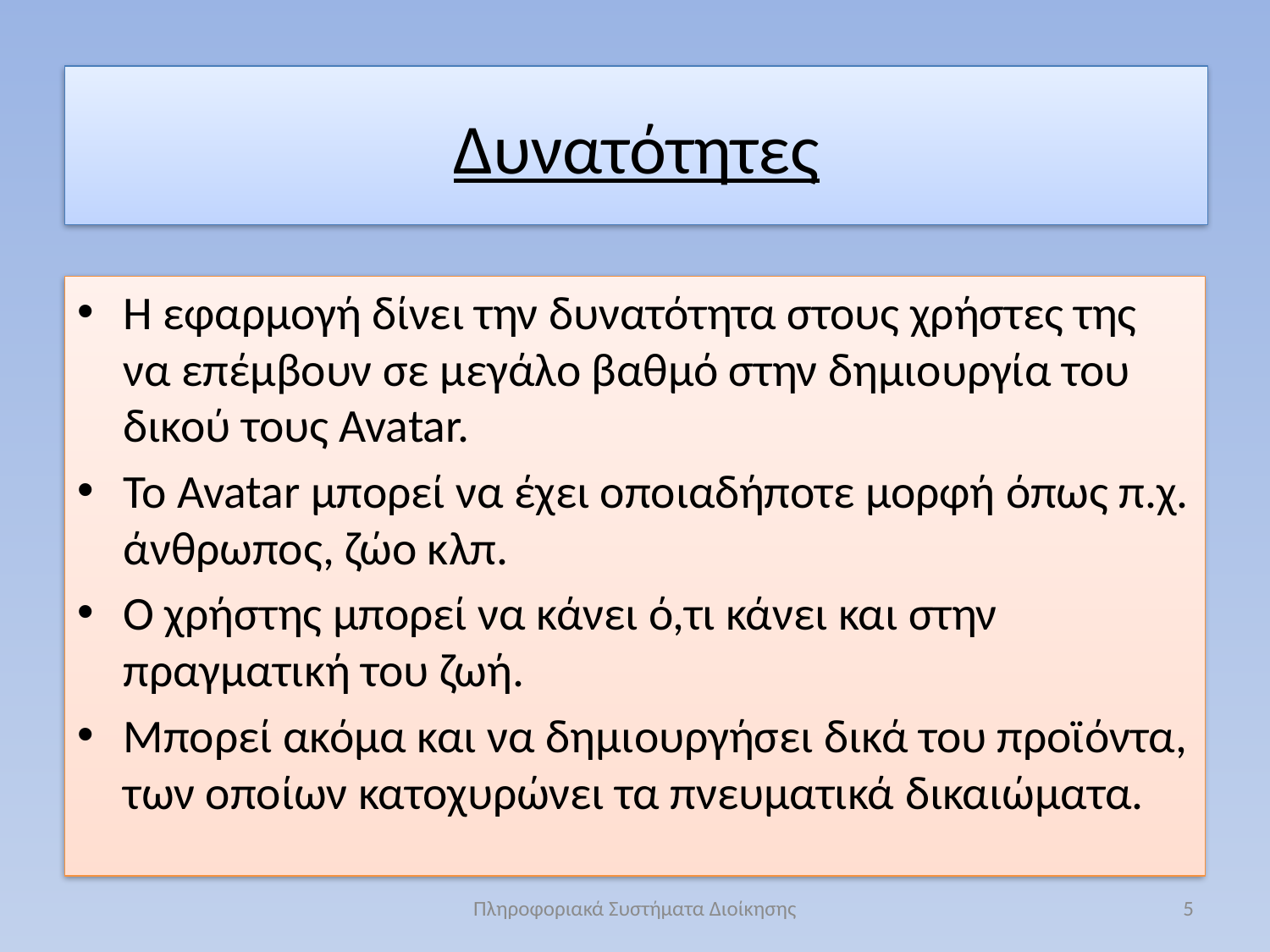

# Δυνατότητες
Η εφαρμογή δίνει την δυνατότητα στους χρήστες της να επέμβουν σε μεγάλο βαθμό στην δημιουργία του δικού τους Avatar.
To Avatar μπορεί να έχει οποιαδήποτε μορφή όπως π.χ. άνθρωπος, ζώο κλπ.
Ο χρήστης μπορεί να κάνει ό,τι κάνει και στην πραγματική του ζωή.
Μπορεί ακόμα και να δημιουργήσει δικά του προϊόντα, των οποίων κατοχυρώνει τα πνευματικά δικαιώματα.
Πληροφοριακά Συστήματα Διοίκησης
5